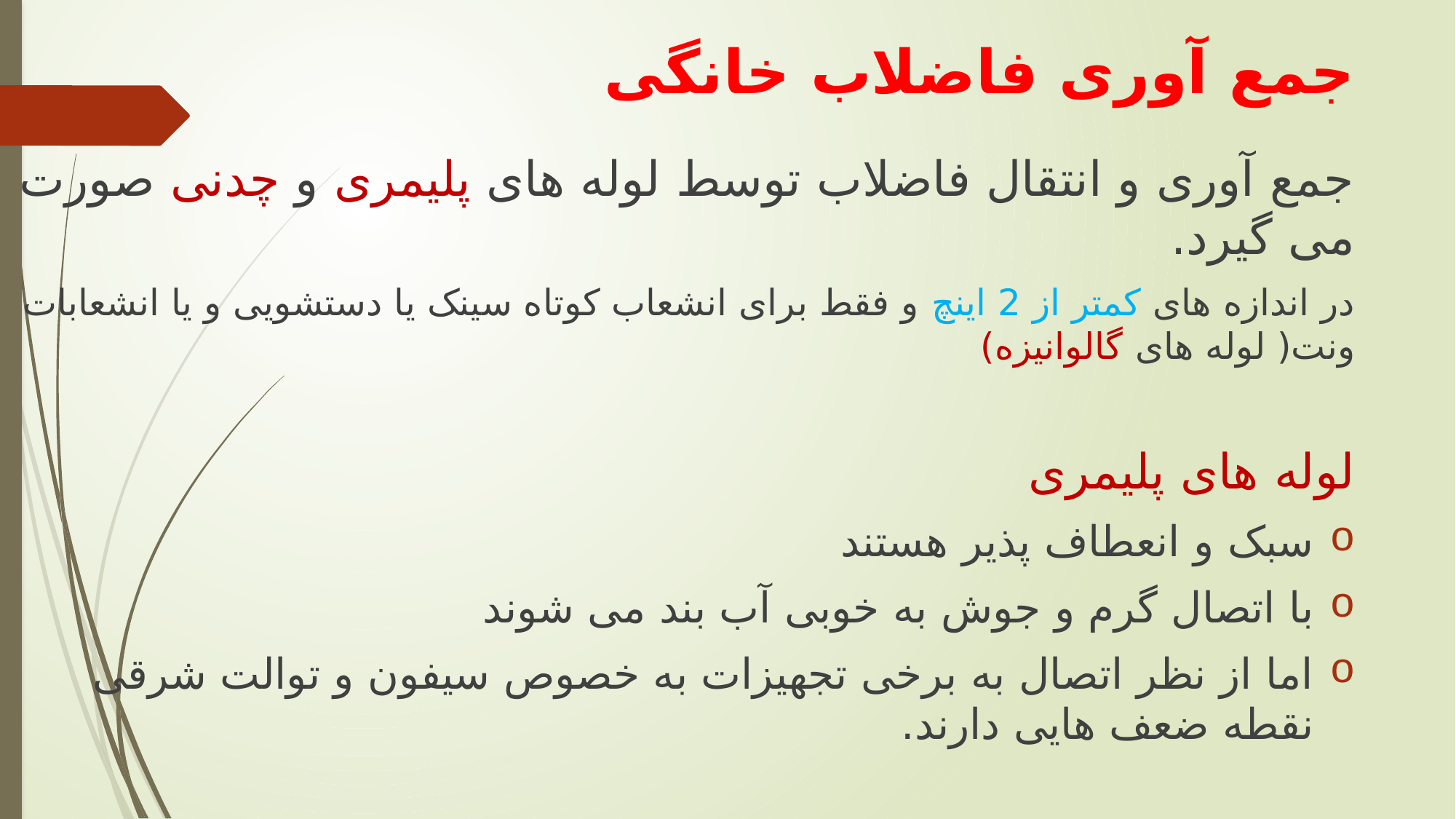

# جمع آوری فاضلاب خانگی
جمع آوری و انتقال فاضلاب توسط لوله های پلیمری و چدنی صورت می گیرد.
در اندازه های کمتر از 2 اینچ و فقط برای انشعاب کوتاه سینک یا دستشویی و یا انشعابات ونت( لوله های گالوانیزه)

لوله های پلیمری
سبک و انعطاف پذیر هستند
با اتصال گرم و جوش به خوبی آب بند می شوند
اما از نظر اتصال به برخی تجهیزات به خصوص سیفون و توالت شرقی نقطه ضعف هایی دارند.